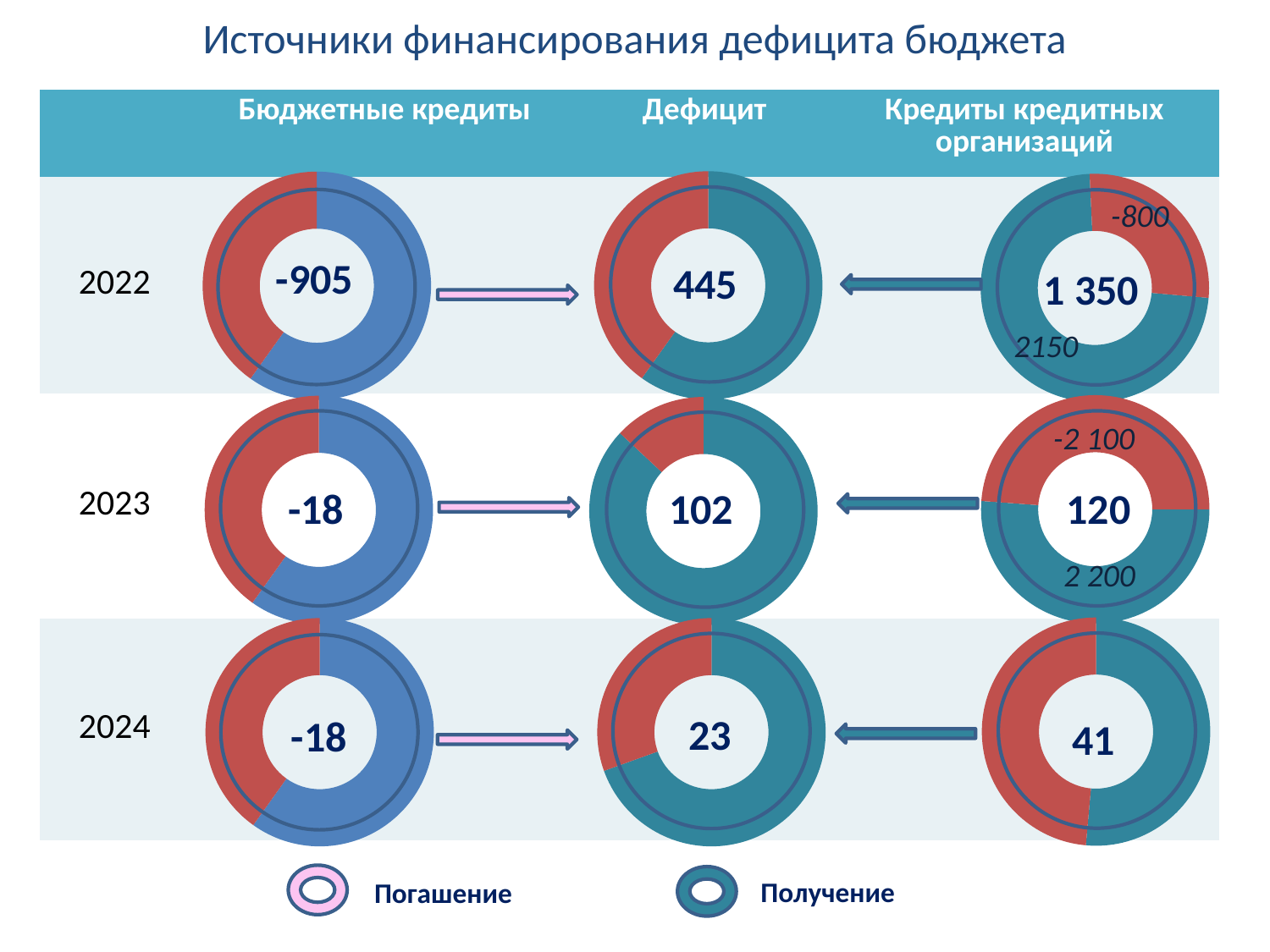

# Источники финансирования дефицита бюджета
|  | Бюджетные кредиты |  | Дефицит | Кредиты кредитных организаций |  |
| --- | --- | --- | --- | --- | --- |
| 2022 |  |  |  |  |  |
| 2023 |  |  |  |  |  |
| 2024 |  |  |  |  |  |

### Chart

| Category | Продажи |
|---|---|
| Кредиты кредитных организаций               | 1350.0 |
| Бюджетные кредиты                                  | -905.0 |

### Chart

| Category | Продажи |
|---|---|
| Кредиты кредитных организаций               | 1350.0 |
| Бюджетные кредиты                                  | -905.0 |

### Chart

| Category | Продажи |
|---|---|
| получение  | 2150.0 |
| погашение  | -800.0 |
-800

445
1 350

2150

### Chart

| Category | Продажи |
|---|---|
| получение  | 2200.0 |
| погашение  | -2100.0 |

### Chart

| Category | Продажи |
|---|---|
| Кредиты кредитных организаций               | 1350.0 |
| Бюджетные кредиты                                  | -905.0 |

### Chart

| Category | Продажи |
|---|---|
| Кредиты кредитных организаций               | 120.0 |
| Бюджетные кредиты                                  | -18.0 |

-2 100

-18
102
120

2 200

### Chart

| Category | Продажи |
|---|---|
| получение  | 741.0 |
| погашение  | 700.0 |

### Chart

| Category | Продажи |
|---|---|
| Кредиты кредитных организаций               | 1350.0 |
| Бюджетные кредиты                                  | -905.0 |

### Chart

| Category | Продажи |
|---|---|
| Кредиты кредитных организаций               | 41.0 |
| Бюджетные кредиты                                  | -18.0 |

23
-18
41

Получение
Погашение